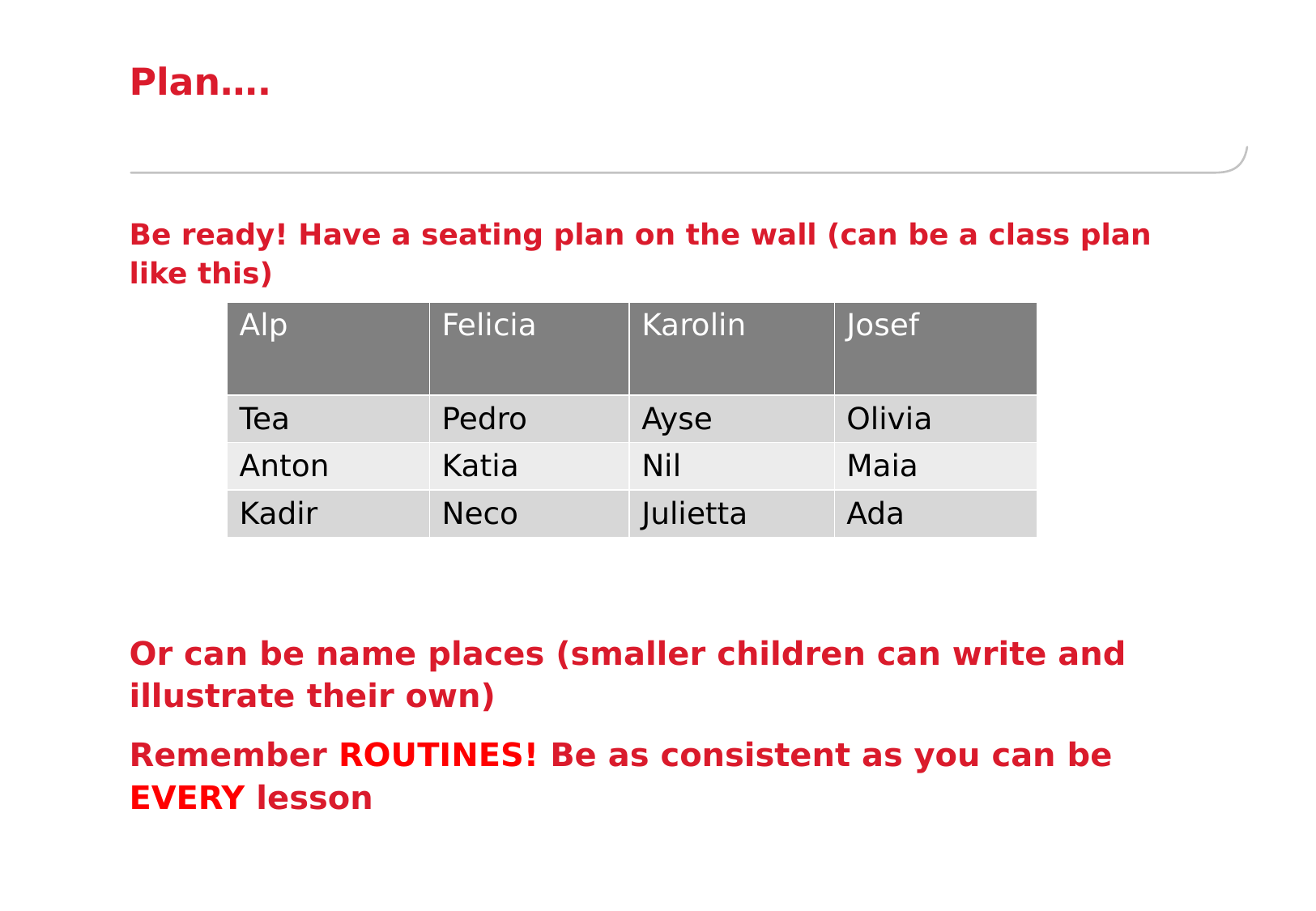

# Plan….
Be ready! Have a seating plan on the wall (can be a class plan like this)

Or can be name places (smaller children can write and illustrate their own)
Remember ROUTINES! Be as consistent as you can be EVERY lesson

| Alp | Felicia | Karolin | Josef |
| --- | --- | --- | --- |
| Tea | Pedro | Ayse | Olivia |
| Anton | Katia | Nil | Maia |
| Kadir | Neco | Julietta | Ada |